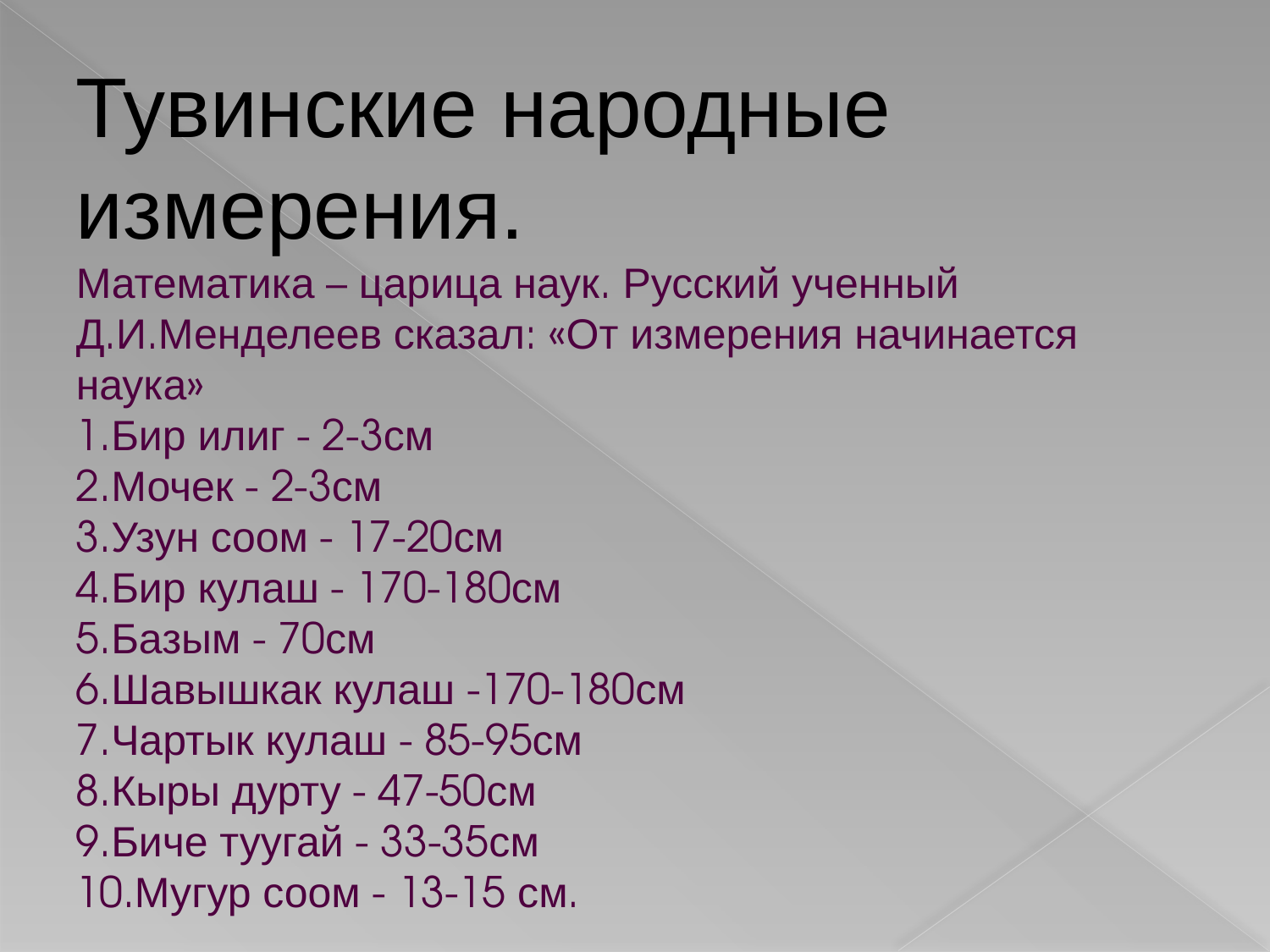

# Тувинские народные измерения. Математика – царица наук. Русский ученный Д.И.Менделеев сказал: «От измерения начинается наука» 1.Бир илиг - 2-3см 2.Мочек - 2-3см 3.Узун соом - 17-20см 4.Бир кулаш - 170-180см 5.Базым - 70см 6.Шавышкак кулаш -170-180см 7.Чартык кулаш - 85-95см 8.Кыры дурту - 47-50см 9.Биче туугай - 33-35см 10.Мугур соом - 13-15 см.